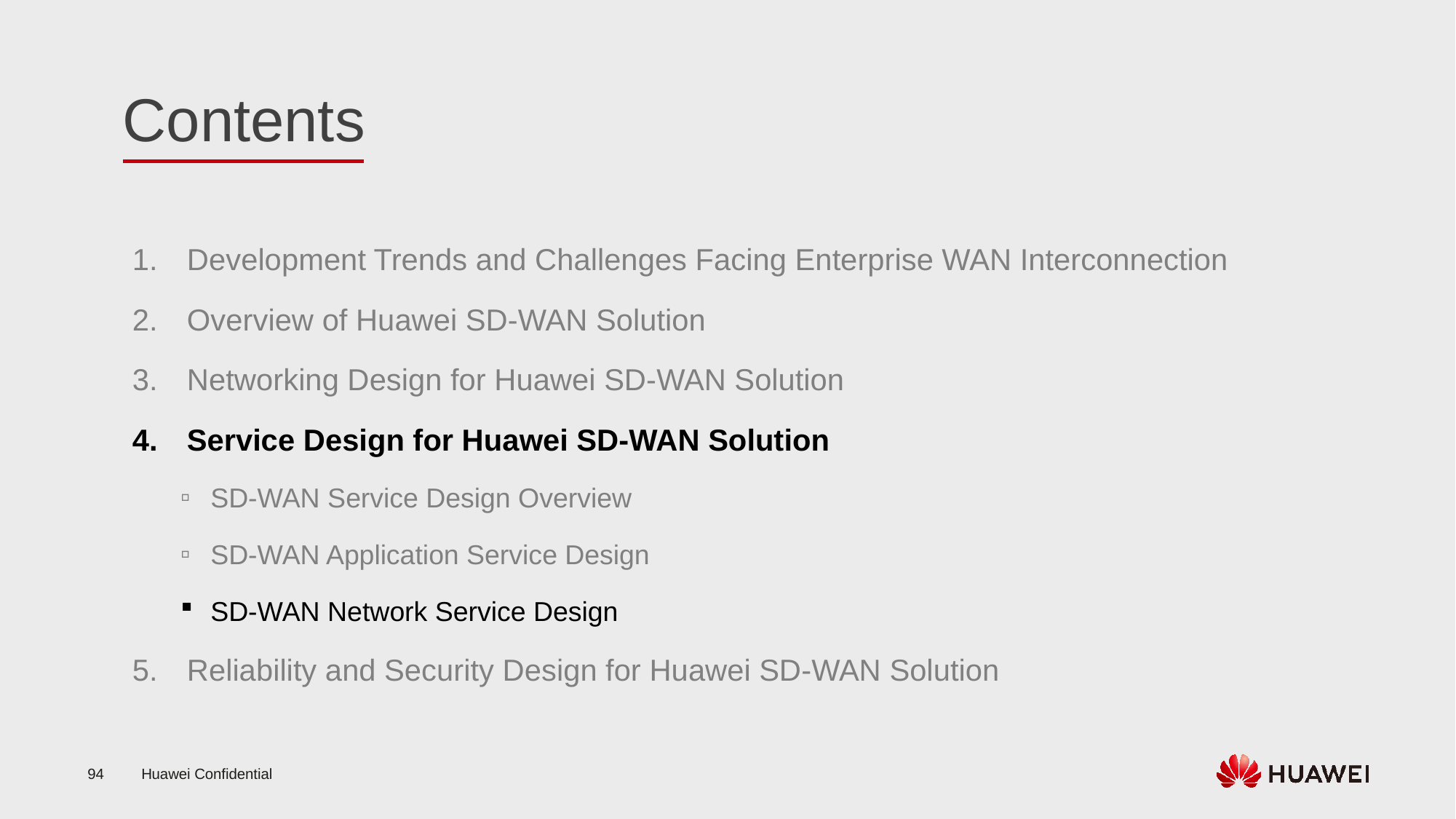

Development Trends and Challenges Facing Enterprise WAN Interconnection
Overview of Huawei SD-WAN Solution
Networking Design for Huawei SD-WAN Solution
Service Design for Huawei SD-WAN Solution
SD-WAN Service Design Overview
SD-WAN Application Service Design
SD-WAN Network Service Design
Reliability and Security Design for Huawei SD-WAN Solution